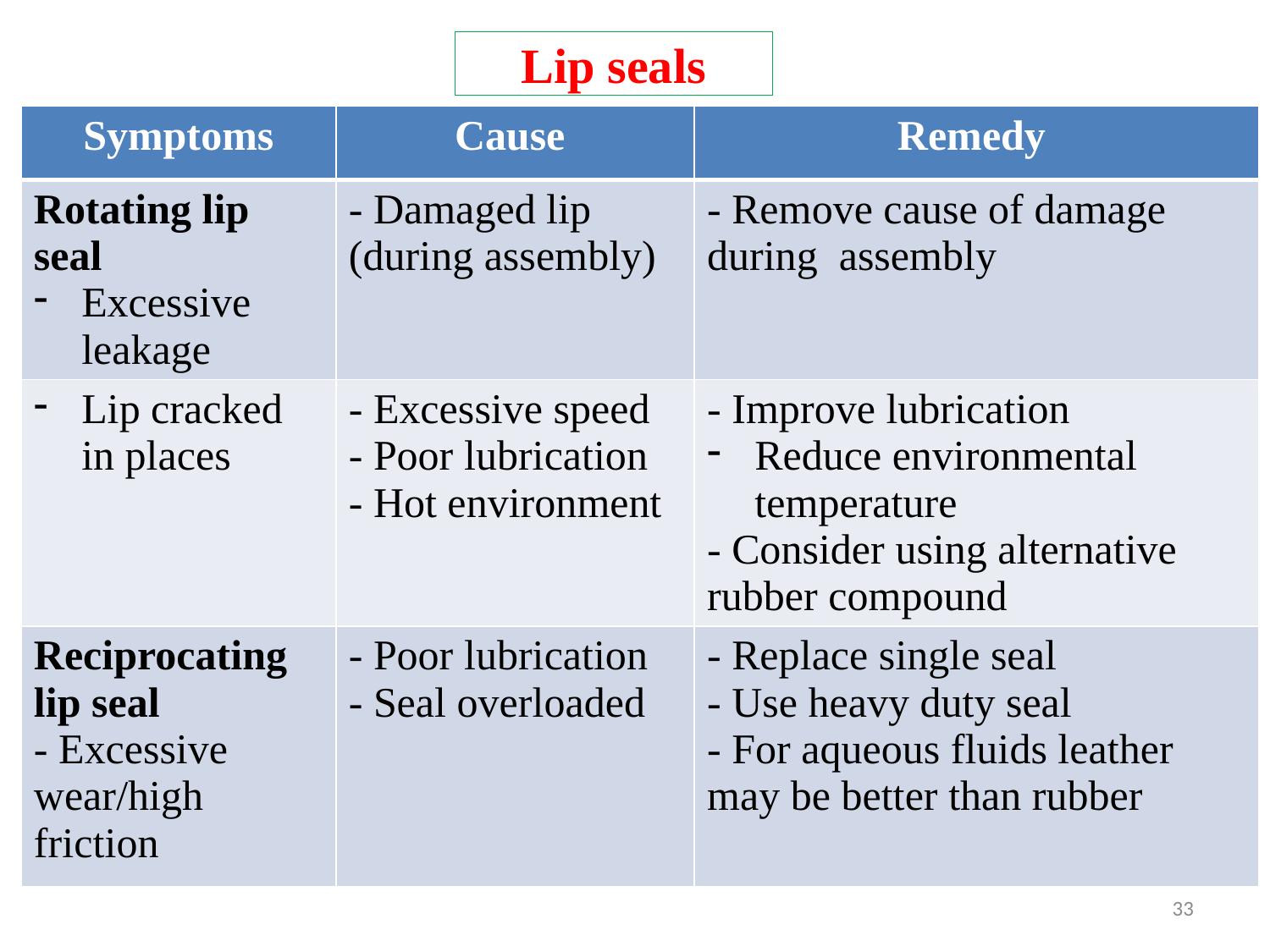

# Lip seals
| Symptoms | Cause | Remedy |
| --- | --- | --- |
| Rotating lip seal Excessive leakage | - Damaged lip (during assembly) | - Remove cause of damage during assembly |
| Lip cracked in places | - Excessive speed - Poor lubrication - Hot environment | - Improve lubrication Reduce environmental temperature - Consider using alternative rubber compound |
| Reciprocating lip seal - Excessive wear/high friction | - Poor lubrication - Seal overloaded | - Replace single seal - Use heavy duty seal - For aqueous fluids leather may be better than rubber |
33